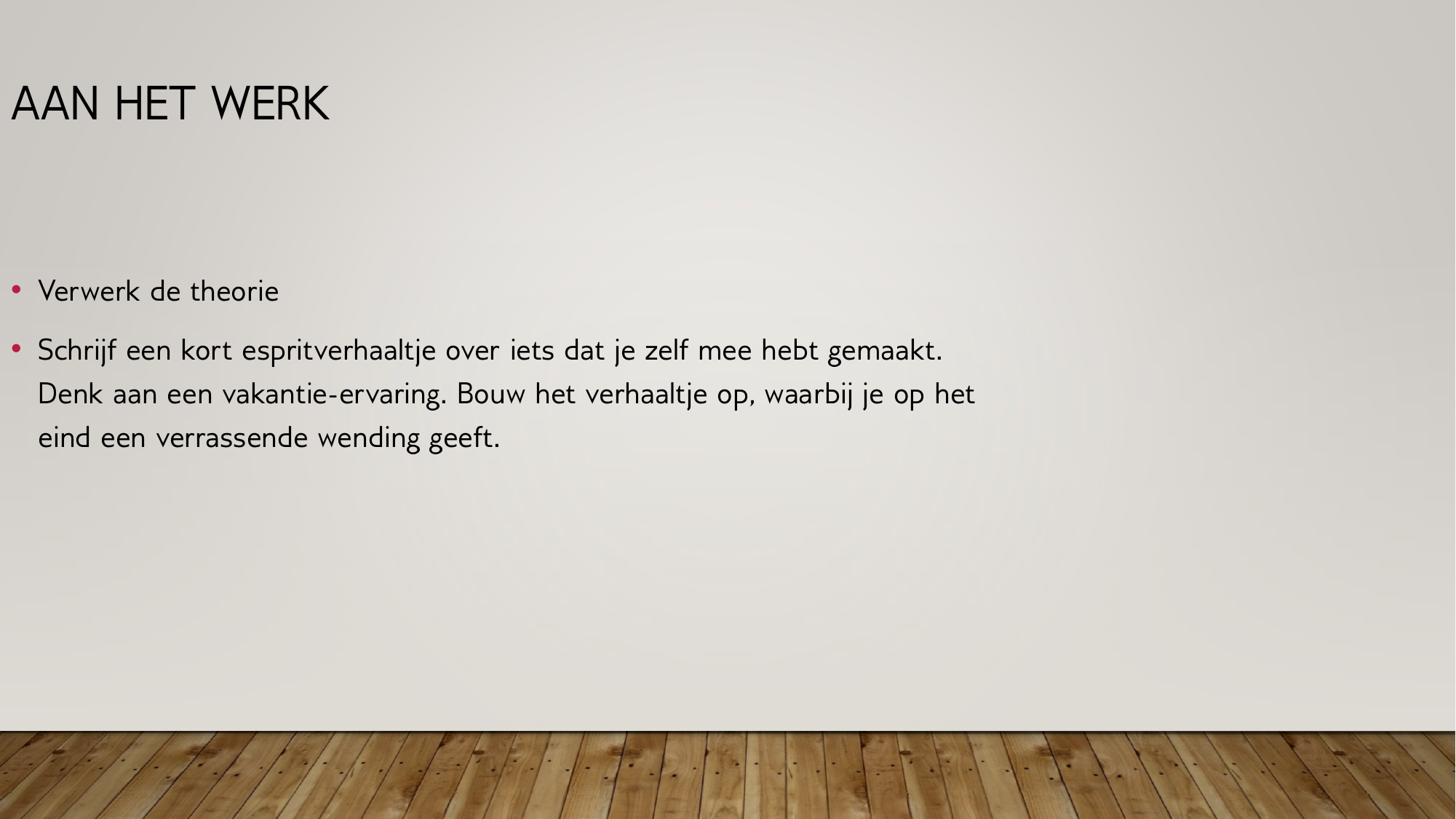

Aan het werk
Verwerk de theorie
Schrijf een kort espritverhaaltje over iets dat je zelf mee hebt gemaakt. Denk aan een vakantie-ervaring. Bouw het verhaaltje op, waarbij je op het eind een verrassende wending geeft.